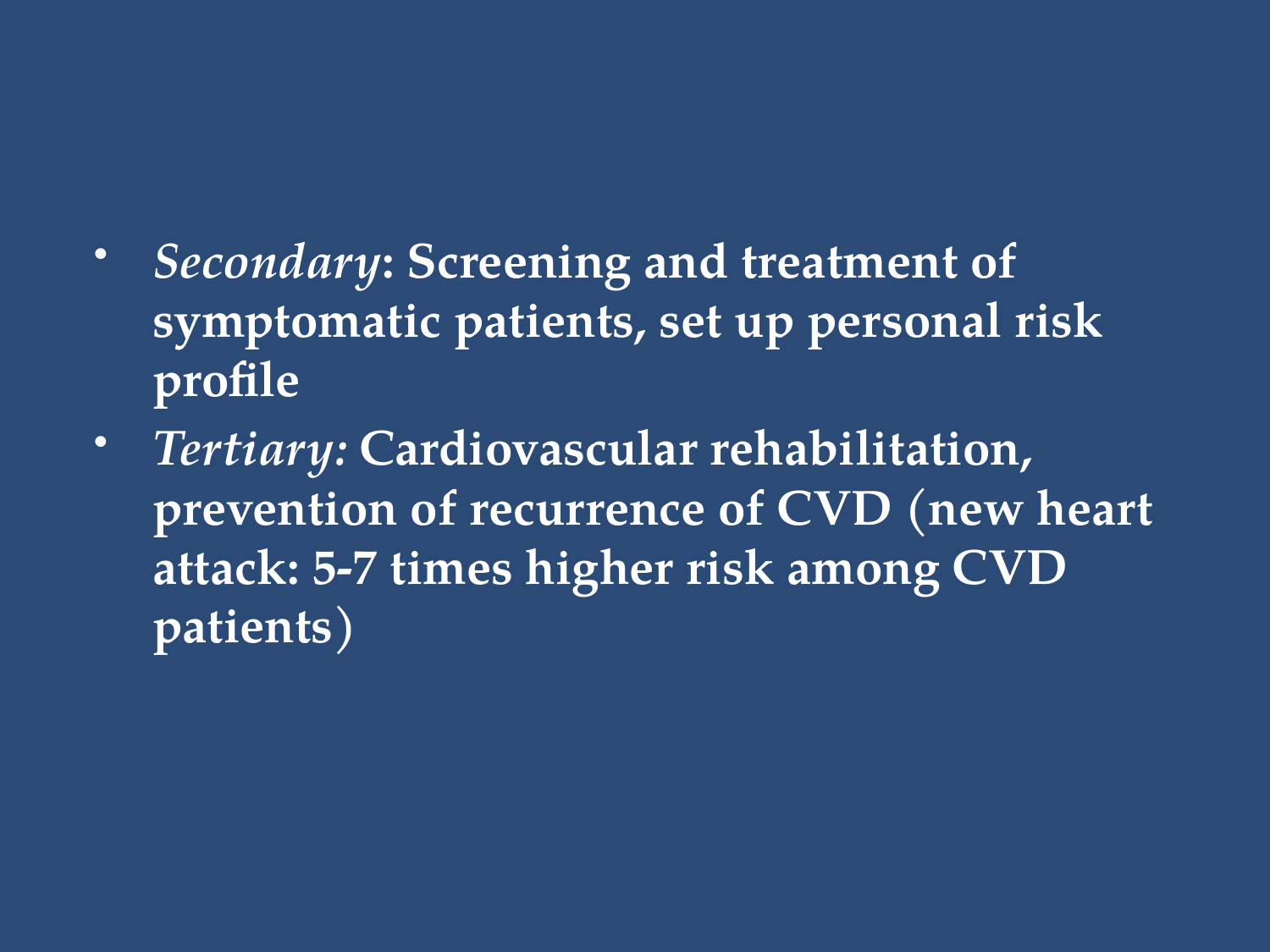

#
Secondary: Screening and treatment of symptomatic patients, set up personal risk profile
Tertiary: Cardiovascular rehabilitation, prevention of recurrence of CVD (new heart attack: 5-7 times higher risk among CVD patients)